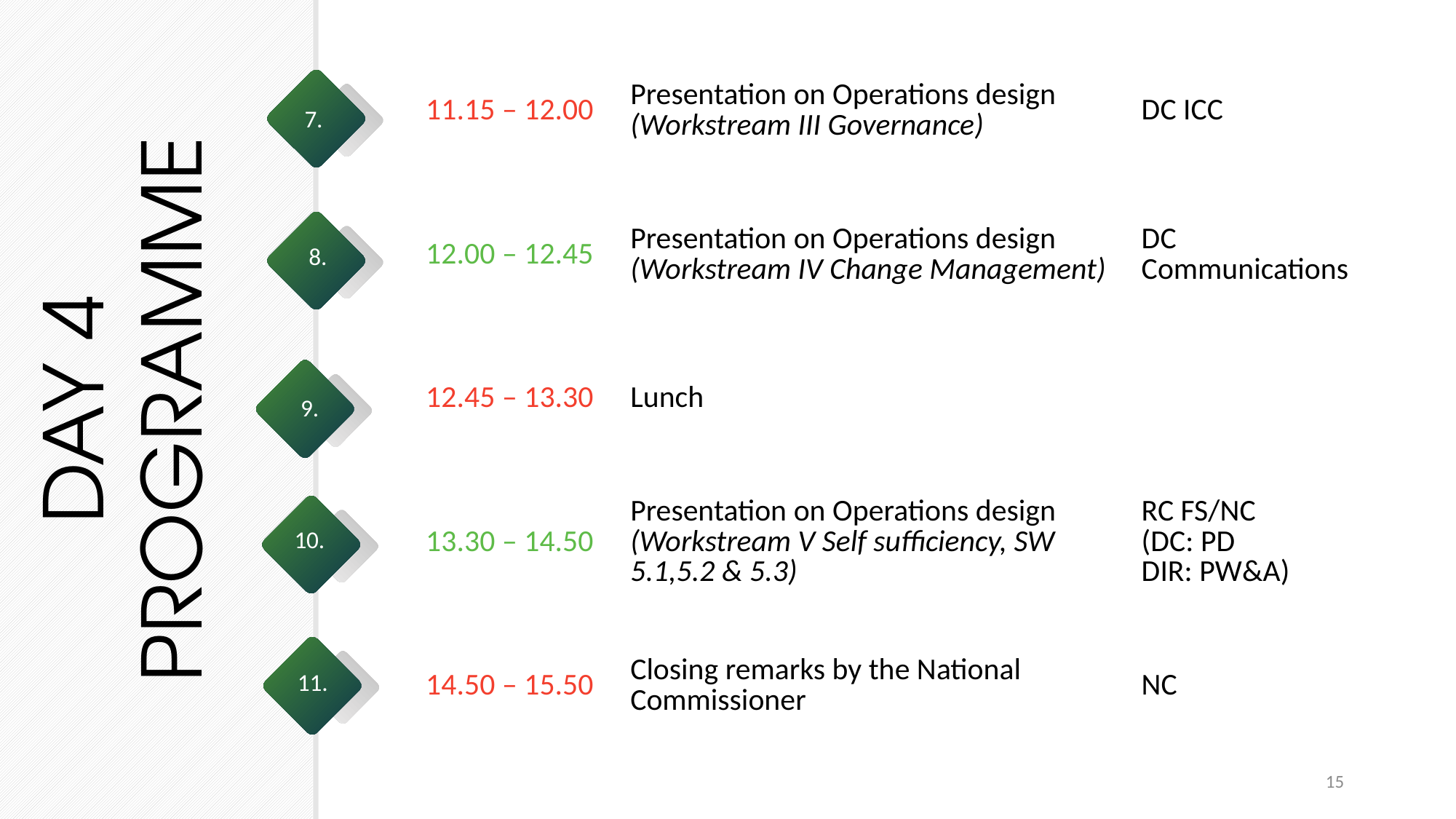

| 11.15 – 12.00 | Presentation on Operations design (Workstream III Governance) | DC ICC |
| --- | --- | --- |
| 12.00 – 12.45 | Presentation on Operations design (Workstream IV Change Management) | DC Communications |
| 12.45 – 13.30 | Lunch |  |
| 13.30 – 14.50 | Presentation on Operations design (Workstream V Self sufficiency, SW 5.1,5.2 & 5.3) | RC FS/NC (DC: PD DIR: PW&A) |
| 14.50 – 15.50 | Closing remarks by the National Commissioner | NC |

7.

8.
DAY 4 PROGRAMME

9.

10.

11.
15